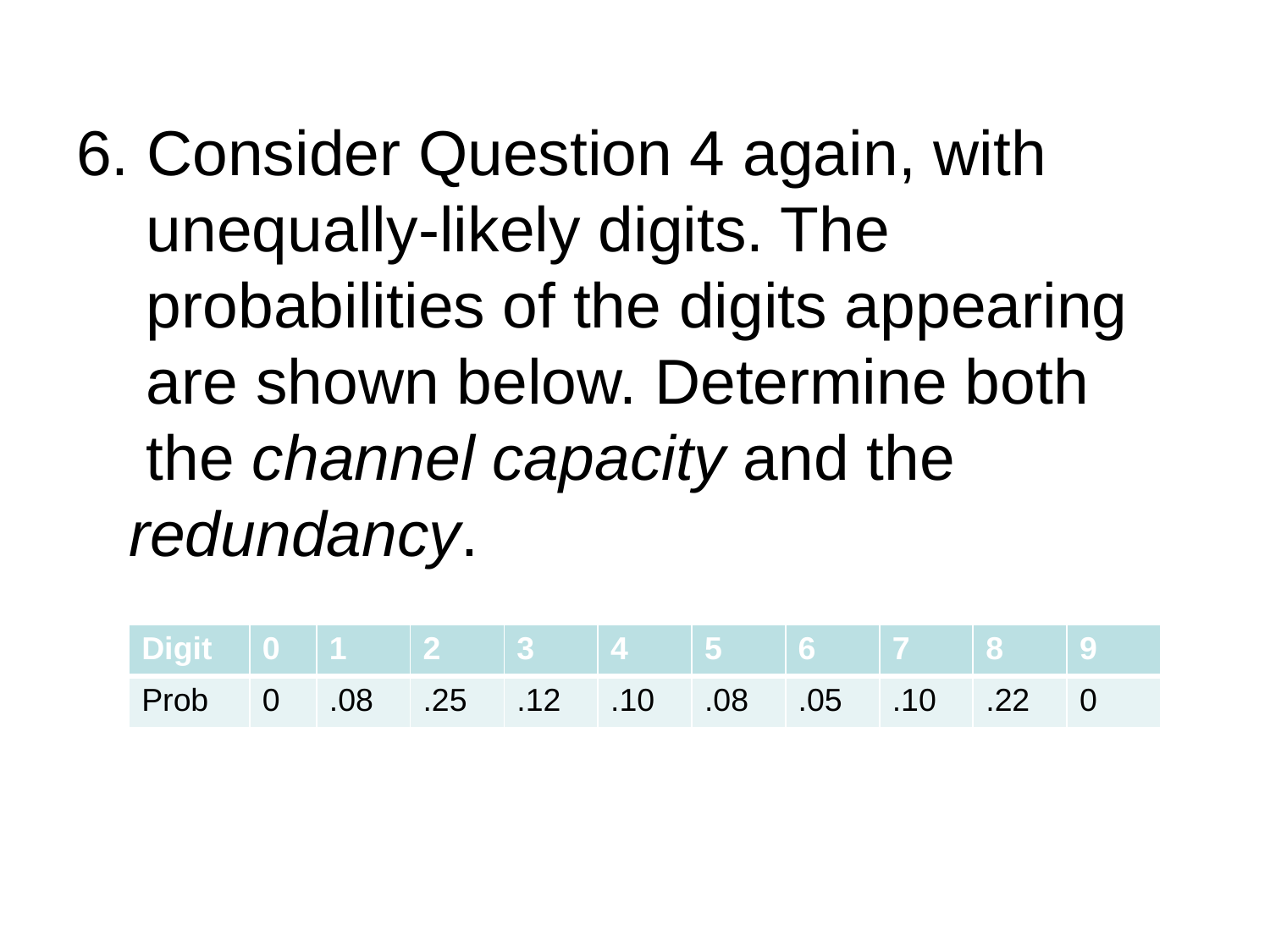

6. Consider Question 4 again, with
    unequally-likely digits. The
    probabilities of the digits appearing
    are shown below. Determine both
    the channel capacity and the
   redundancy.
| Digit | 0 | 1 | 2 | 3 | 4 | 5 | 6 | 7 | 8 | 9 |
| --- | --- | --- | --- | --- | --- | --- | --- | --- | --- | --- |
| Prob | 0 | .08 | .25 | .12 | .10 | .08 | .05 | .10 | .22 | 0 |